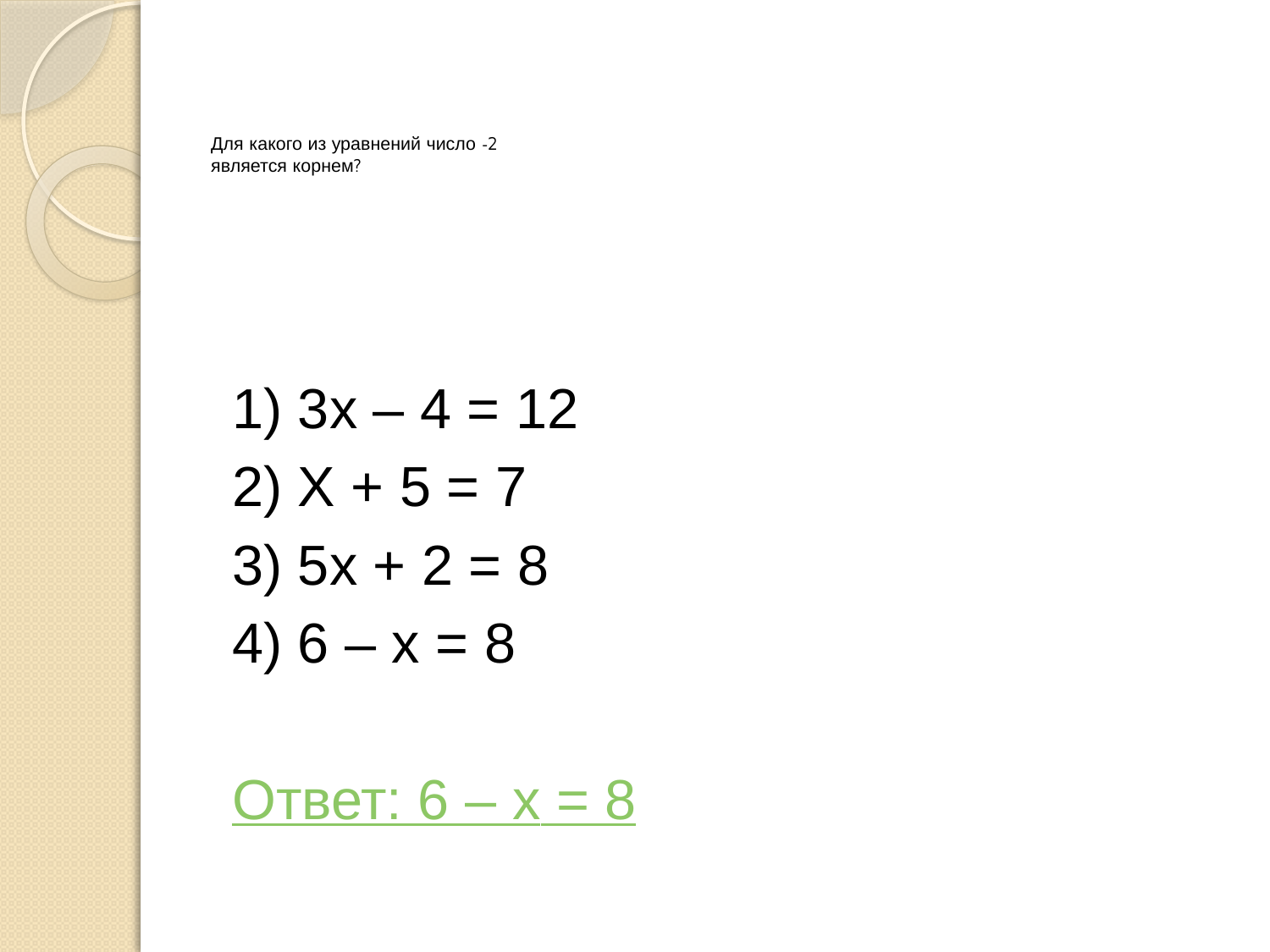

# Для какого из уравнений число -2 является корнем?

1) 3х – 4 = 12
2) Х + 5 = 7
3) 5х + 2 = 8
4) 6 – х = 8

Ответ: 6 – х = 8